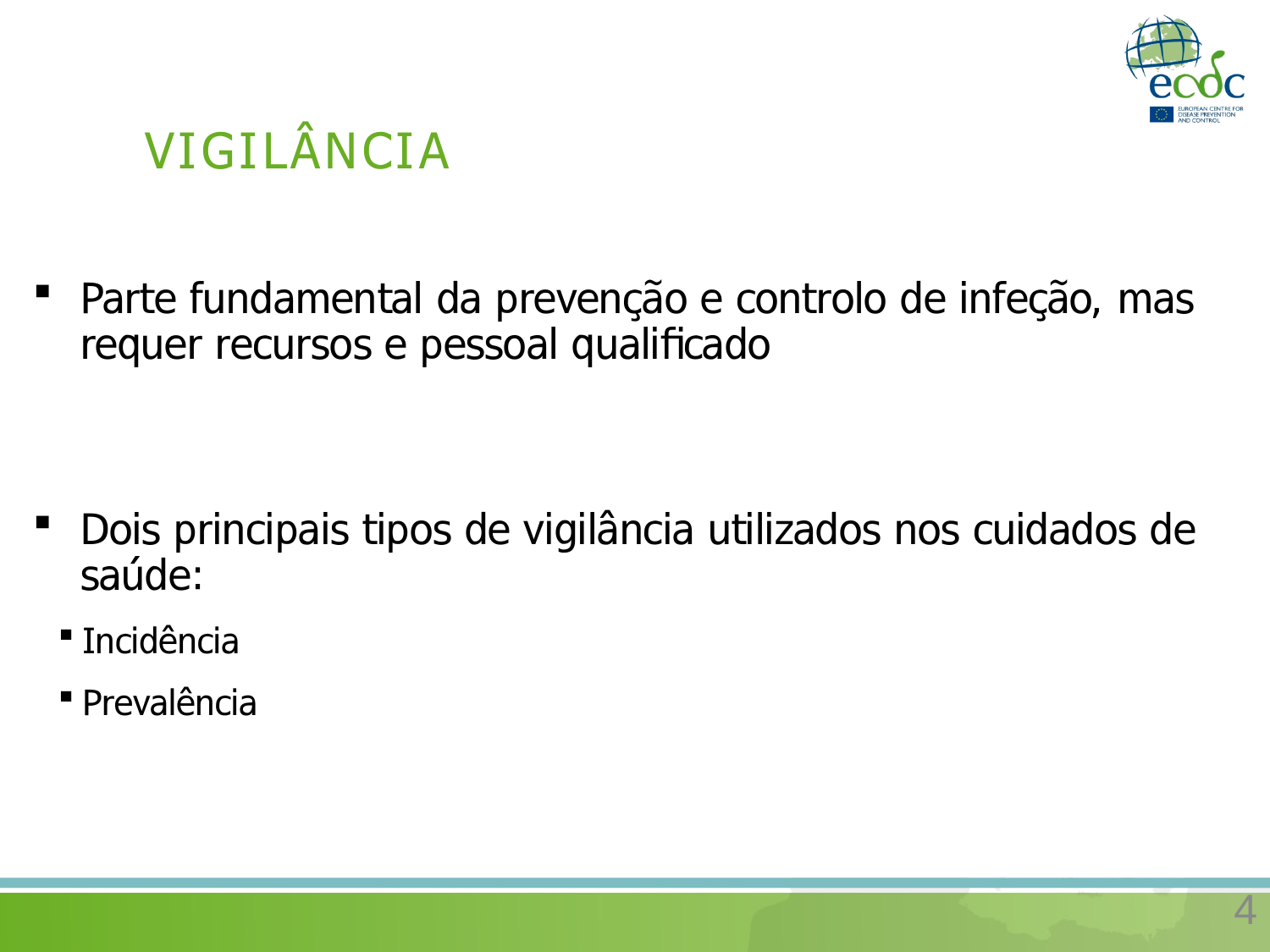

# VIGILÂNCIA
Parte fundamental da prevenção e controlo de infeção, mas requer recursos e pessoal qualificado

Dois principais tipos de vigilância utilizados nos cuidados de saúde:
Incidência
Prevalência

4